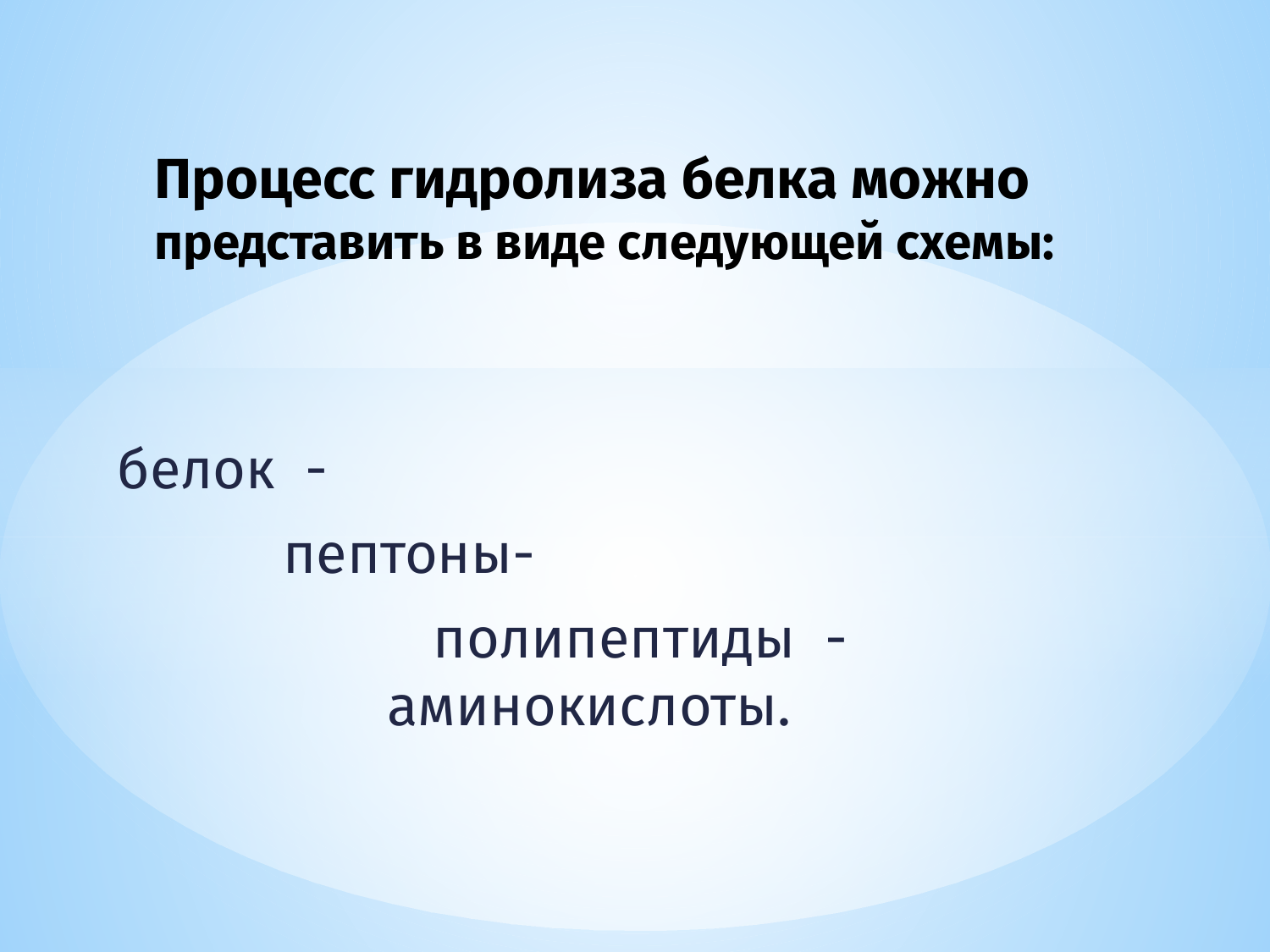

# Процесс гидролиза белка можно представить в виде следующей схемы:
белок  -
           пептоны-
                     полипептиды  -                                аминокислоты.